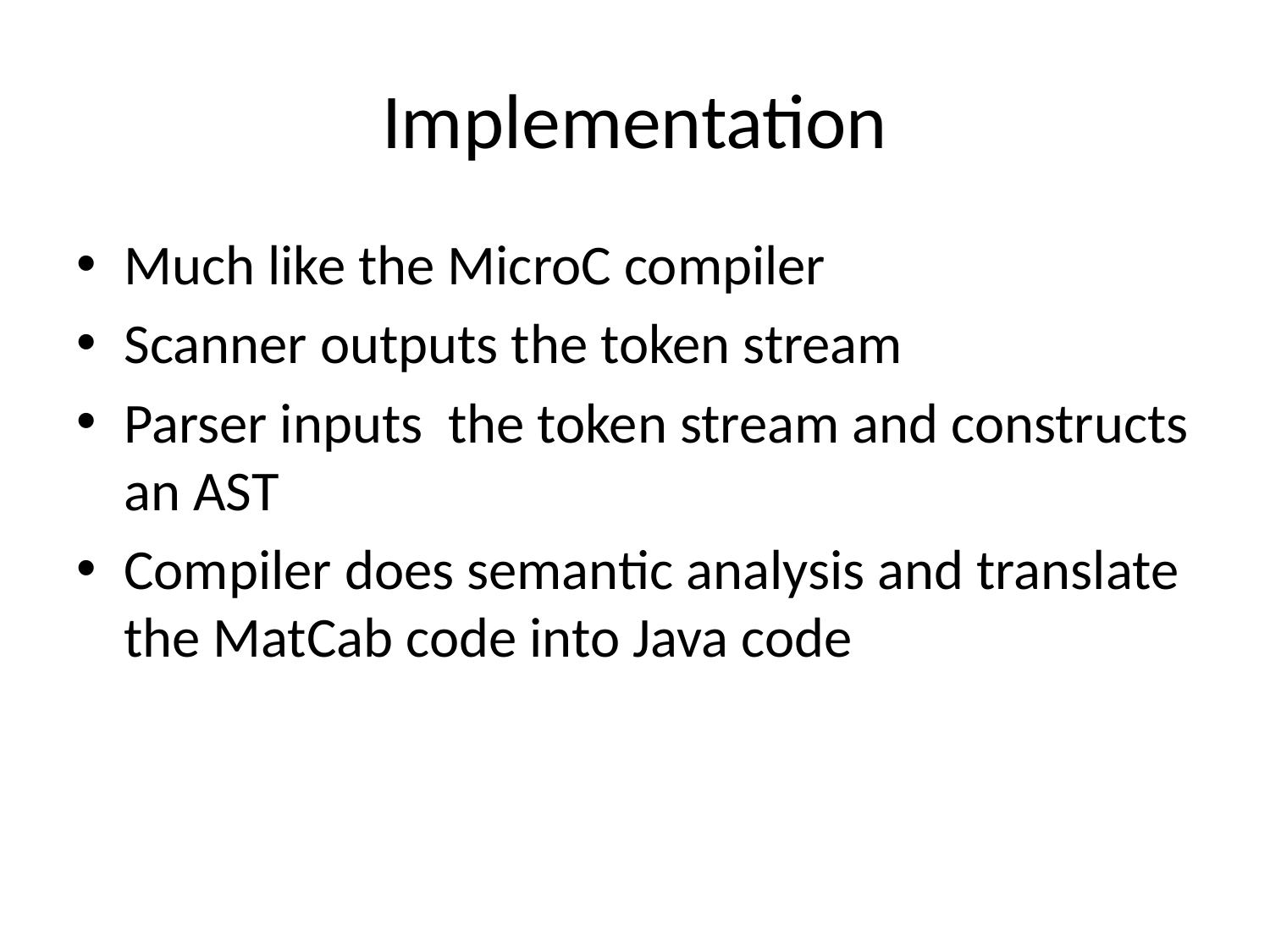

# Implementation
Much like the MicroC compiler
Scanner outputs the token stream
Parser inputs  the token stream and constructs an AST
Compiler does semantic analysis and translate the MatCab code into Java code